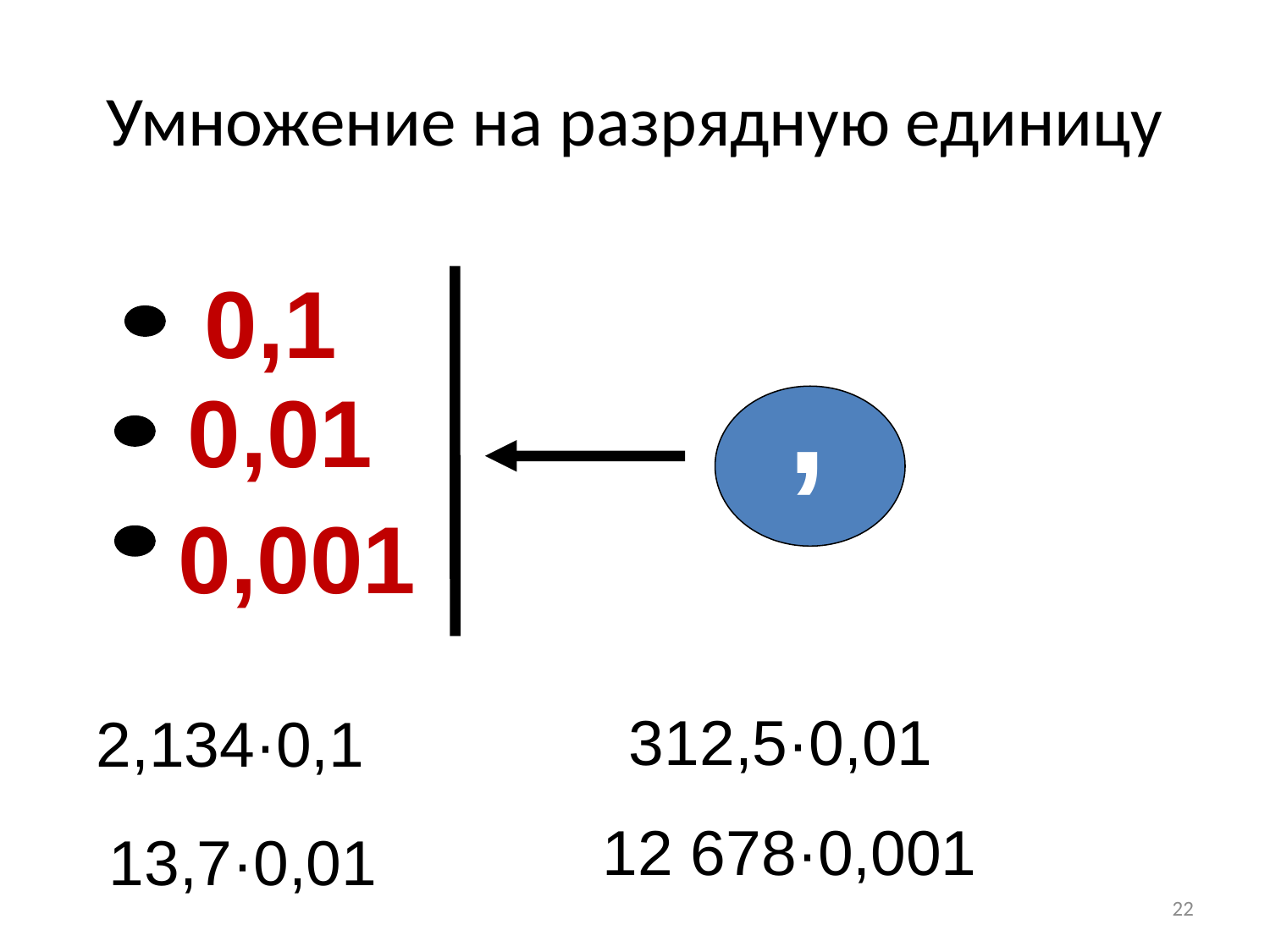

# Умножение на разрядную единицу

0,1

,
0,01

0,001

…
312,5·0,01
2,134·0,1
12 678·0,001
13,7·0,01
22